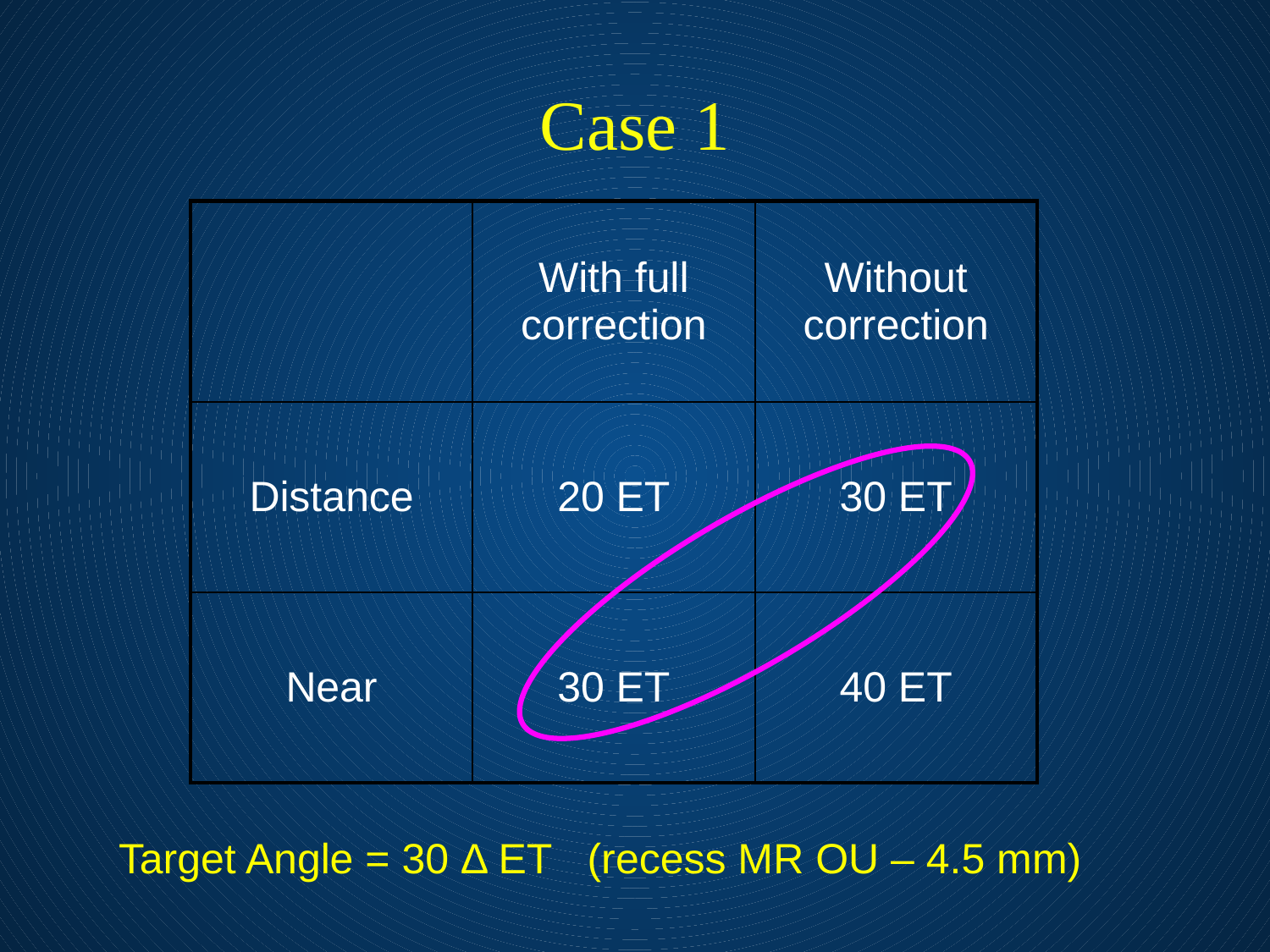

# Case 1
|  | With full correction | Without correction |
| --- | --- | --- |
| Distance | 20 ET | 30 ET |
| Near | 30 ET | 40 ET |

Target Angle = 30 Δ ET   (recess MR OU – 4.5 mm)